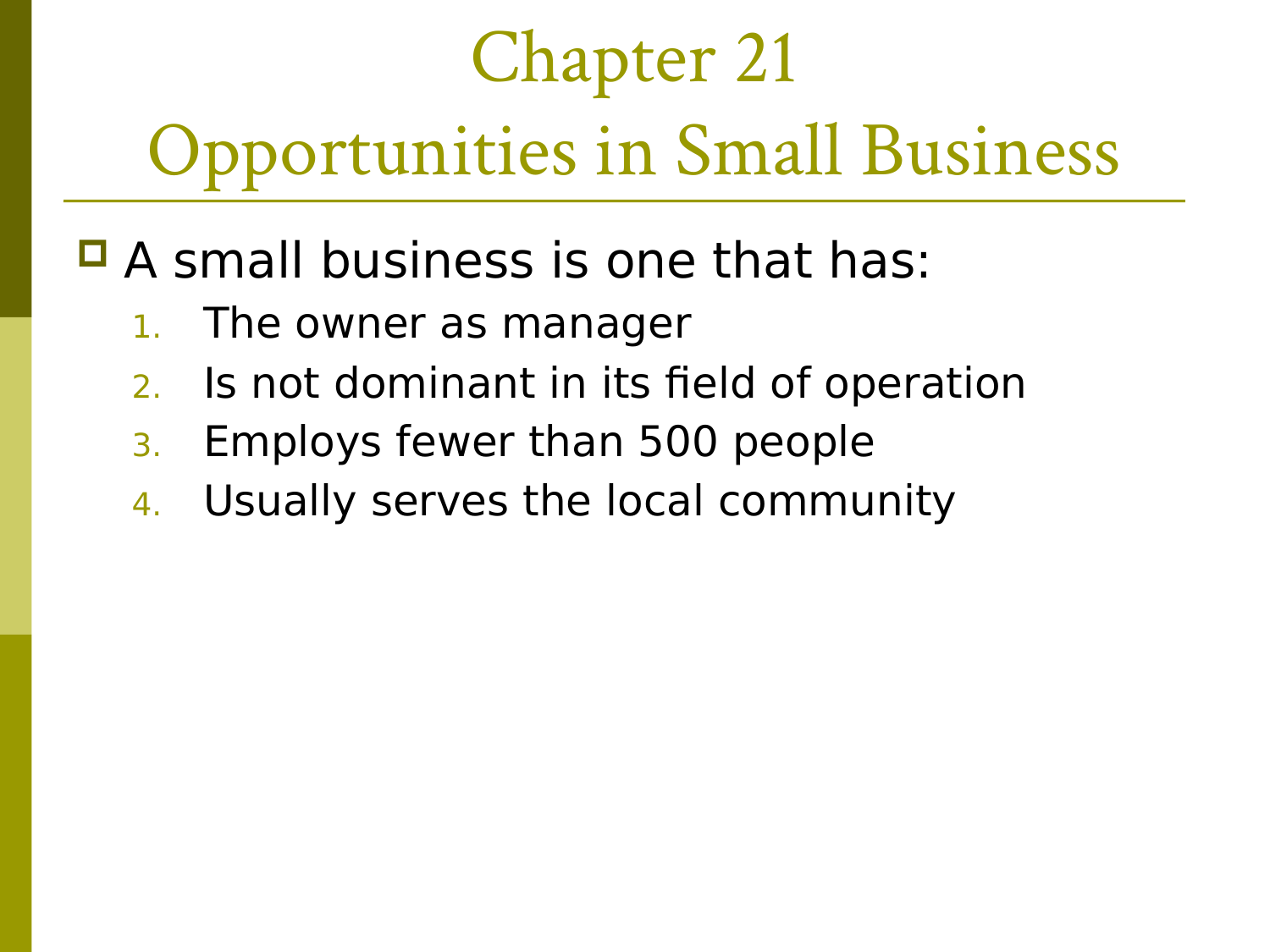

# Chapter 21 Opportunities in Small Business
A small business is one that has:
The owner as manager
Is not dominant in its field of operation
Employs fewer than 500 people
Usually serves the local community